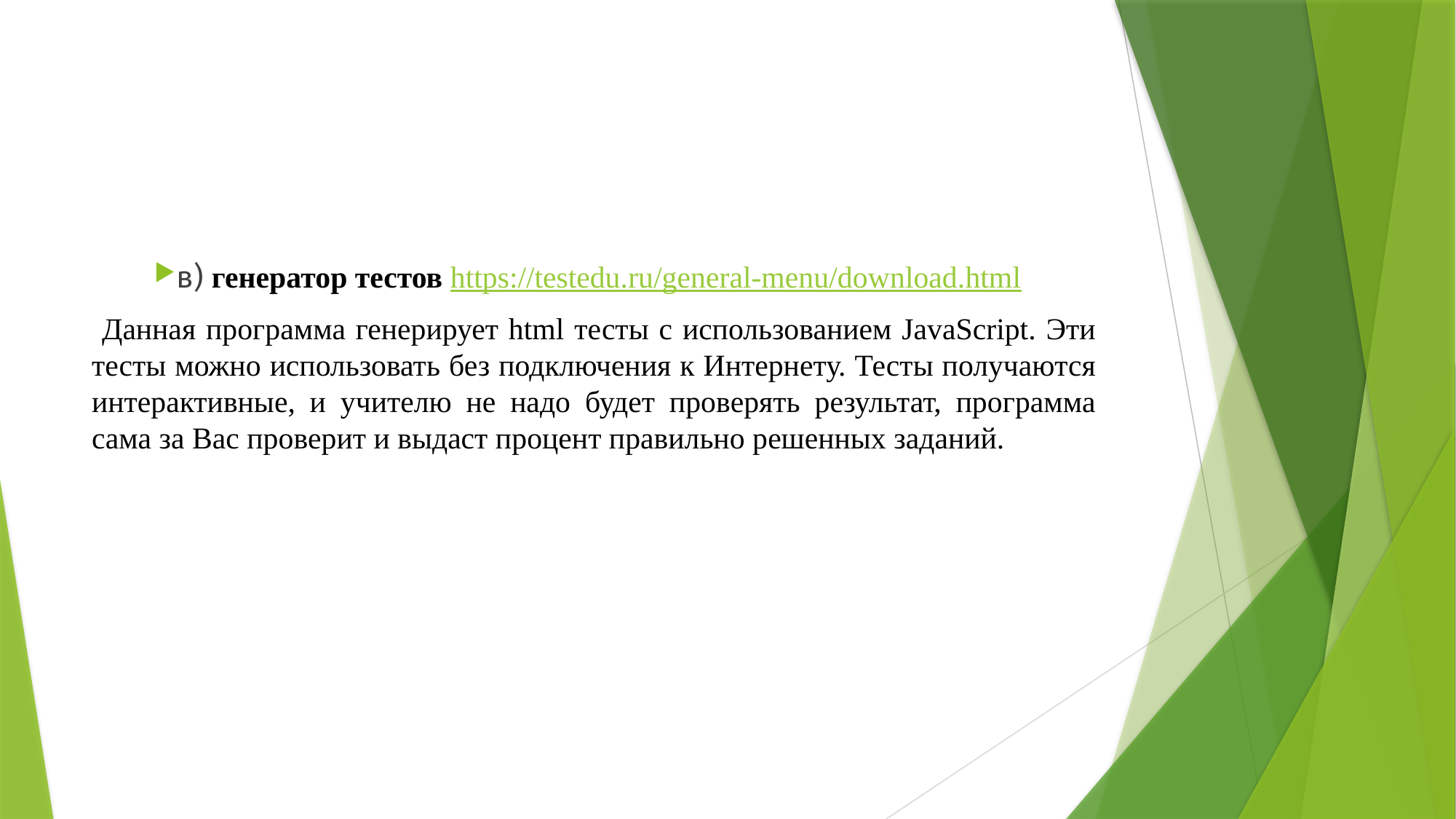

#
в) генератор тестов https://testedu.ru/general-menu/download.html
 Данная программа генерирует html тесты с использованием JavaScript. Эти тесты можно использовать без подключения к Интернету. Тесты получаются интерактивные, и учителю не надо будет проверять результат, программа сама за Вас проверит и выдаст процент правильно решенных заданий.